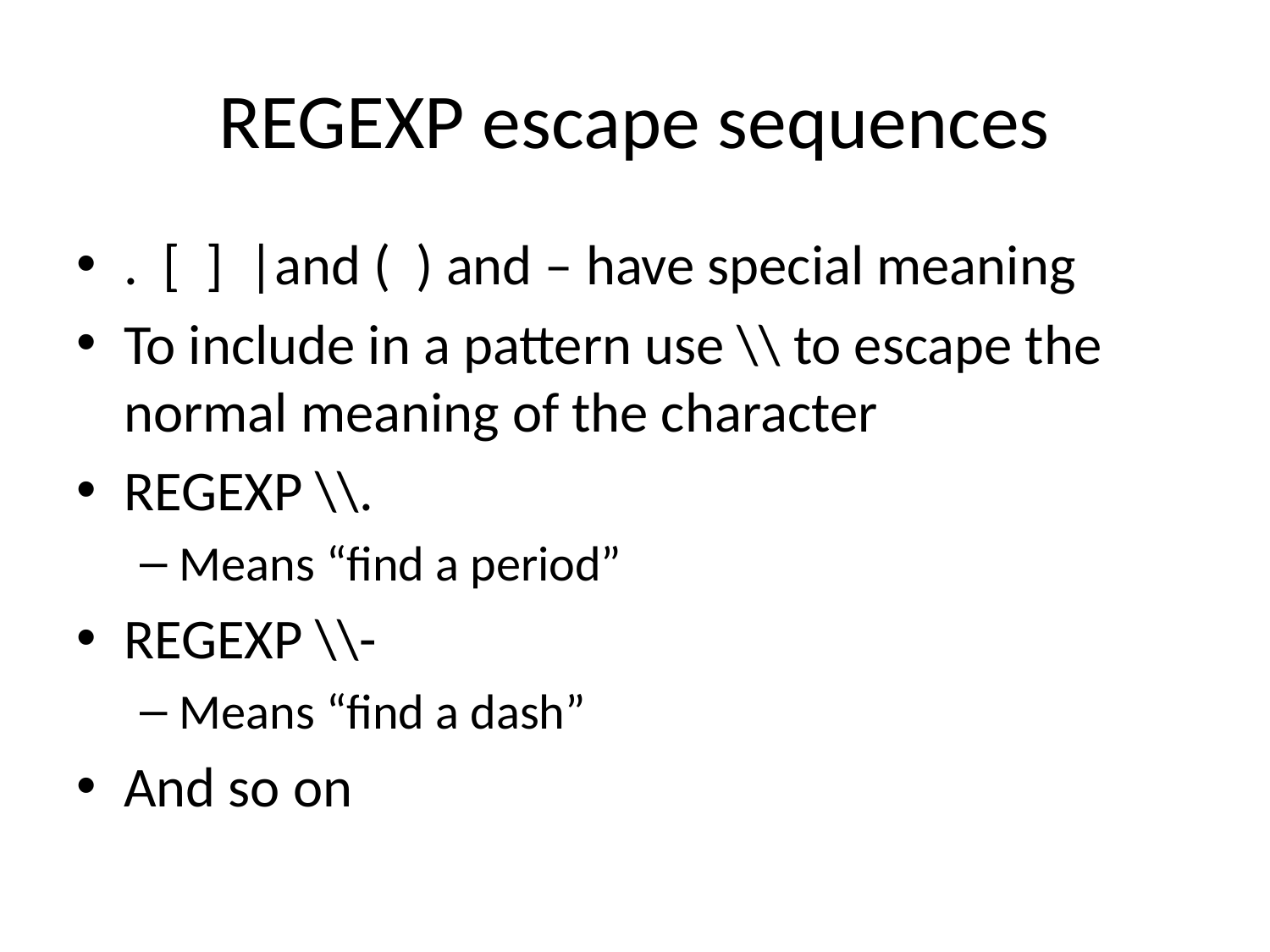

# REGEXP escape sequences
.  [  ]  |and (  ) and – have special meaning
To include in a pattern use \\ to escape the normal meaning of the character
REGEXP \\.
Means “find a period”
REGEXP \\-
Means “find a dash”
And so on